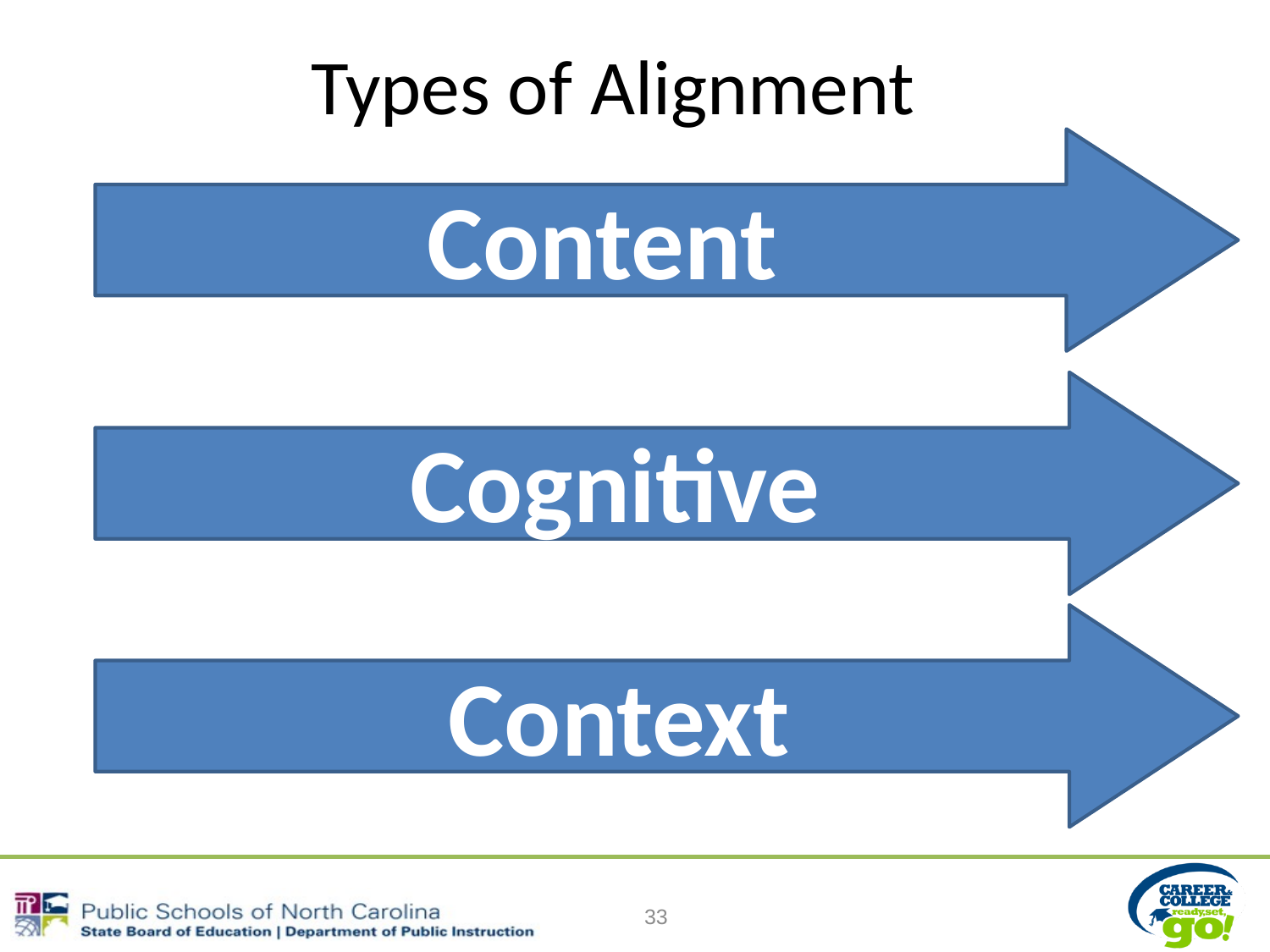

Types of Alignment

Content
Cognitive
Context
33